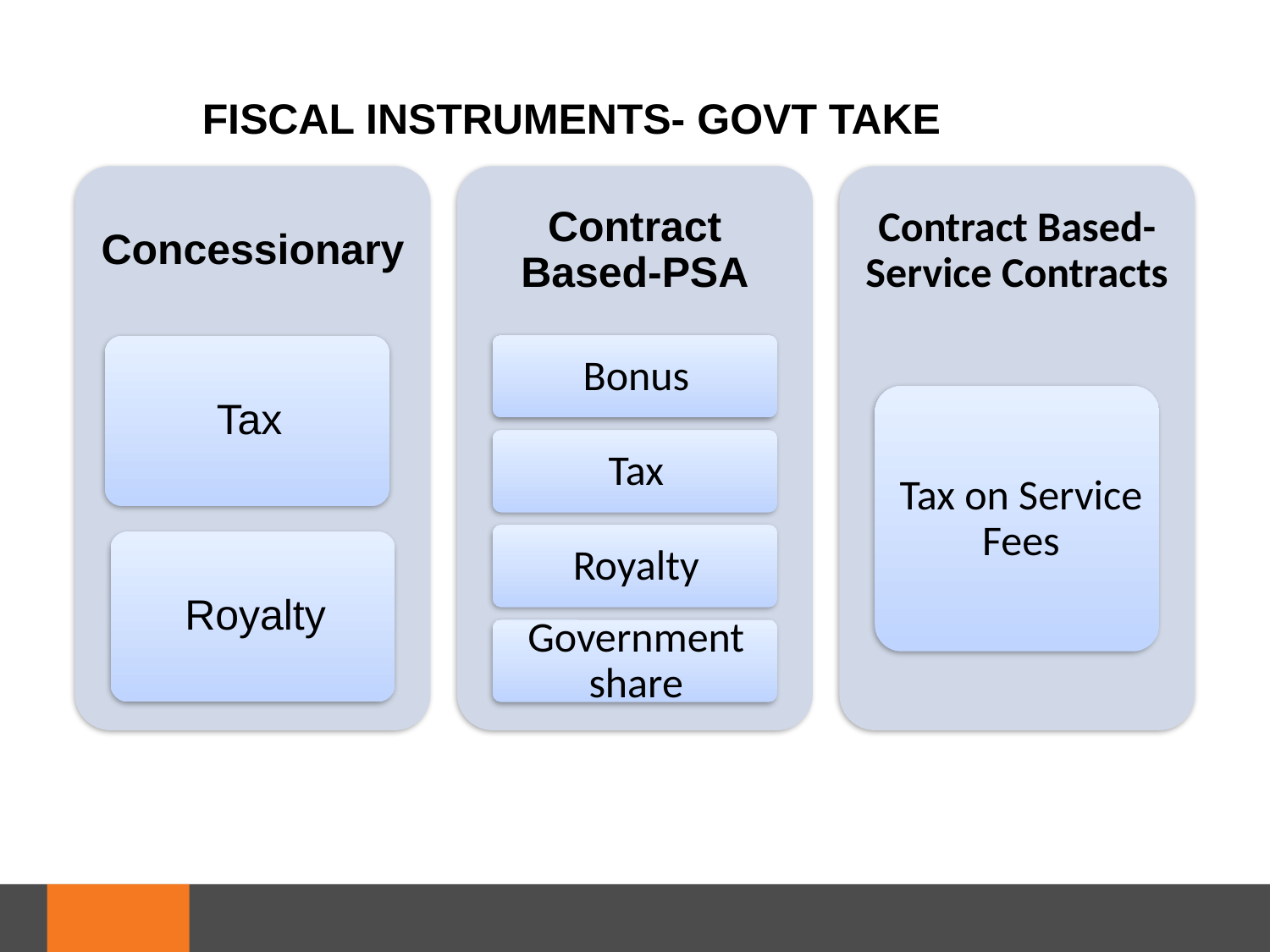

FISCAL INSTRUMENTS- GOVT TAKE
Concessionary
Tax
Royalty
Contract Based-PSA
Bonus
Tax
Royalty
Government share
Contract Based-Service Contracts
Tax on Service Fees